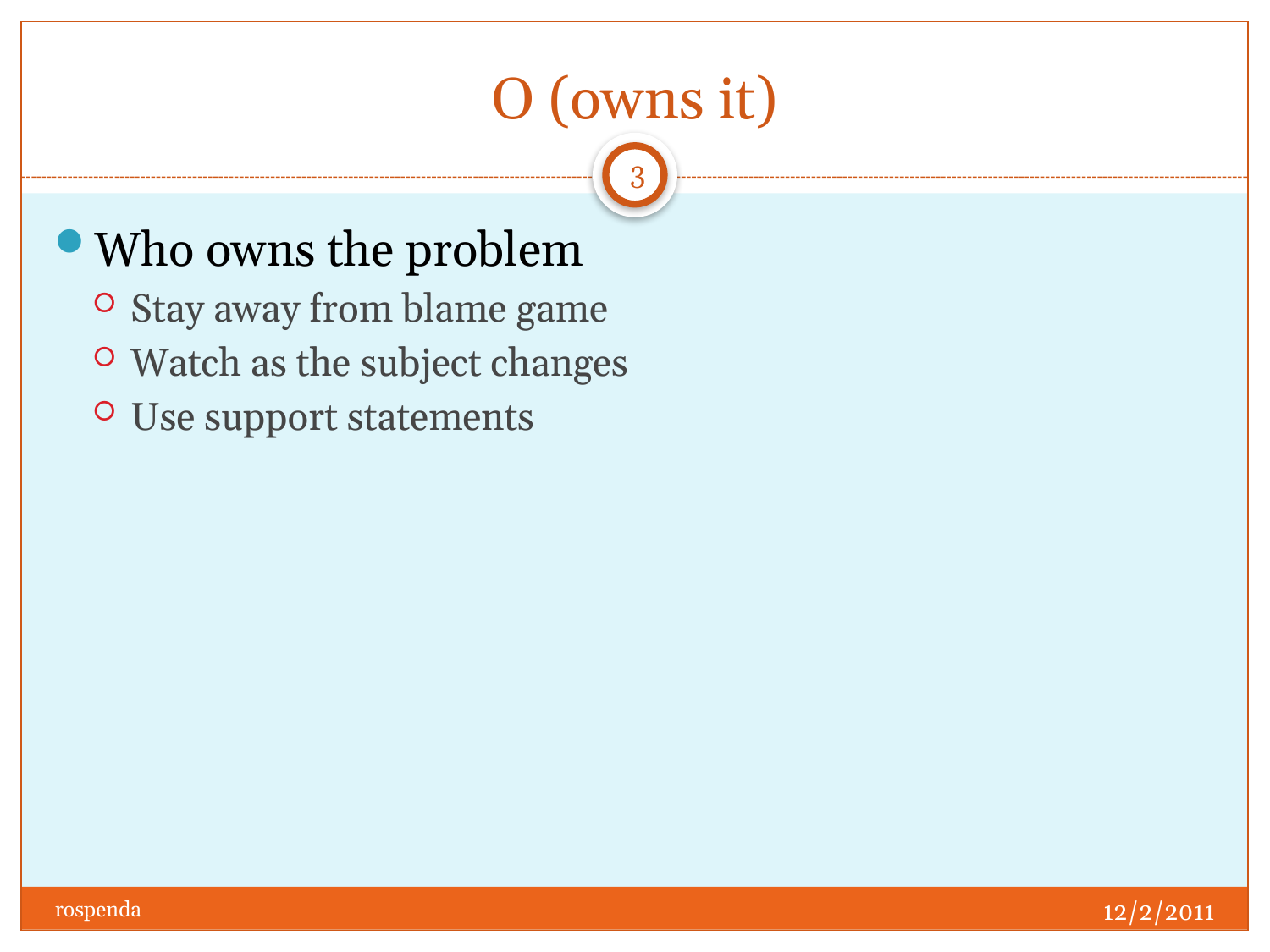

# O (owns it)
3
Who owns the problem
Stay away from blame game
Watch as the subject changes
Use support statements
12/2/2011
rospenda